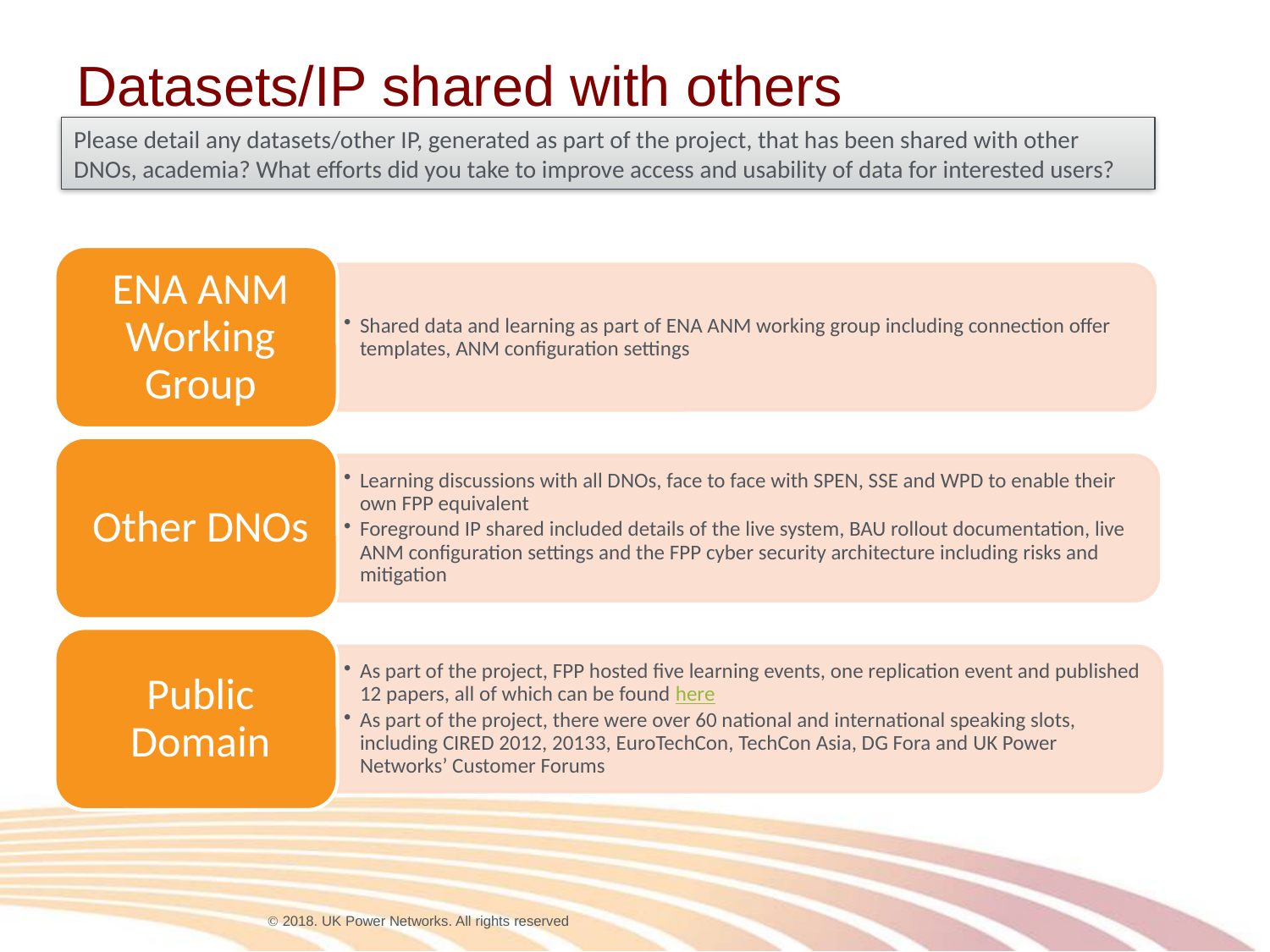

# Datasets/IP shared with others
Please detail any datasets/other IP, generated as part of the project, that has been shared with other DNOs, academia? What efforts did you take to improve access and usability of data for interested users?
Shared data and learning as part of ENA ANM working group including connection offer templates, ANM configuration settings
ENA ANM Working Group
Learning discussions with all DNOs, face to face with SPEN, SSE and WPD to enable their own FPP equivalent
Foreground IP shared included details of the live system, BAU rollout documentation, live ANM configuration settings and the FPP cyber security architecture including risks and mitigation
Other DNOs
As part of the project, FPP hosted five learning events, one replication event and published  12 papers, all of which can be found here
As part of the project, there were over 60 national and international speaking slots, including CIRED 2012, 20133, EuroTechCon, TechCon Asia, DG Fora and UK Power Networks’ Customer Forums
Public Domain